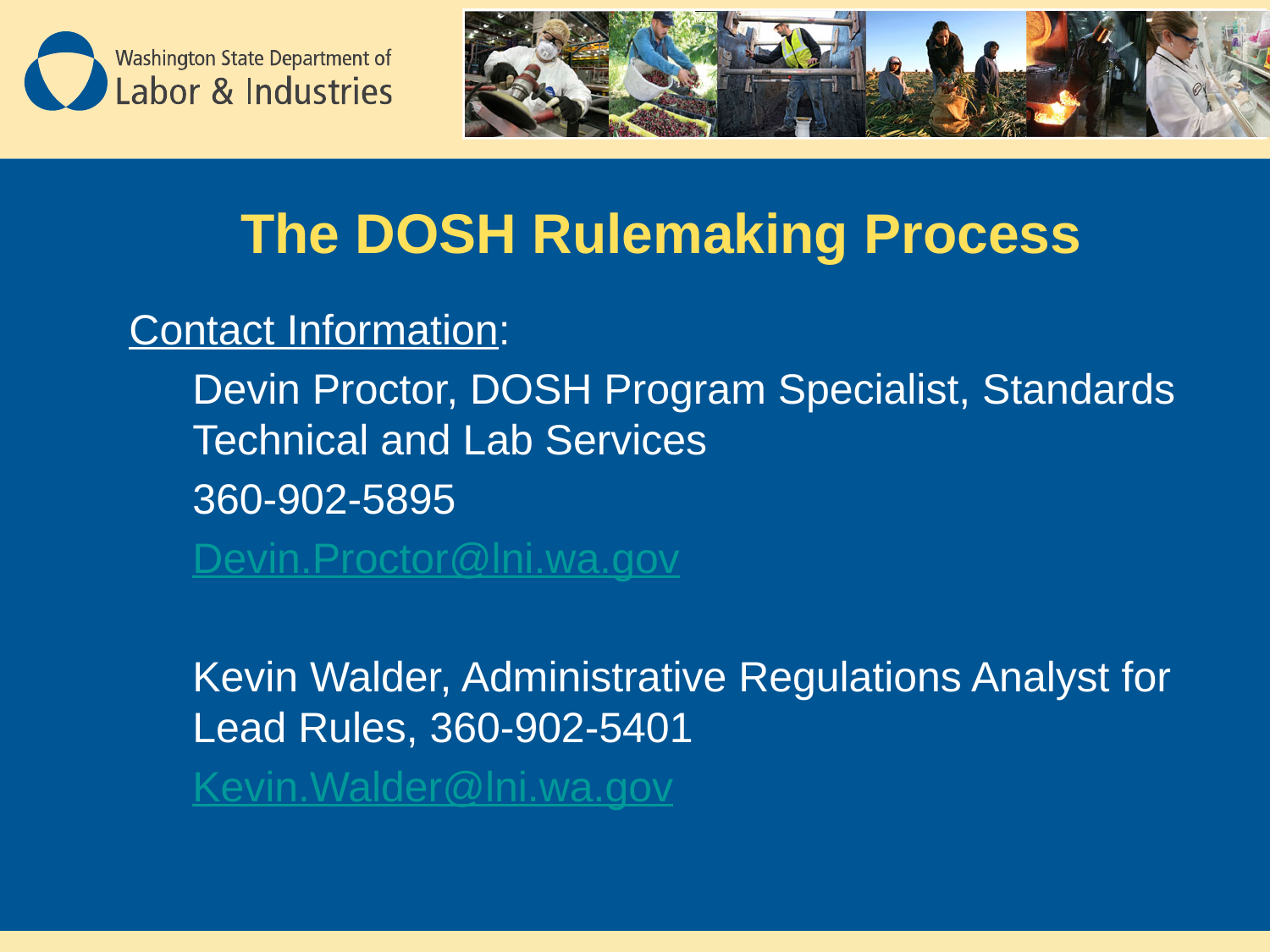

# The DOSH Rulemaking Process
Contact Information:
Devin Proctor, DOSH Program Specialist, Standards Technical and Lab Services
360-902-5895
Devin.Proctor@lni.wa.gov

Kevin Walder, Administrative Regulations Analyst for Lead Rules, 360-902-5401
Kevin.Walder@lni.wa.gov